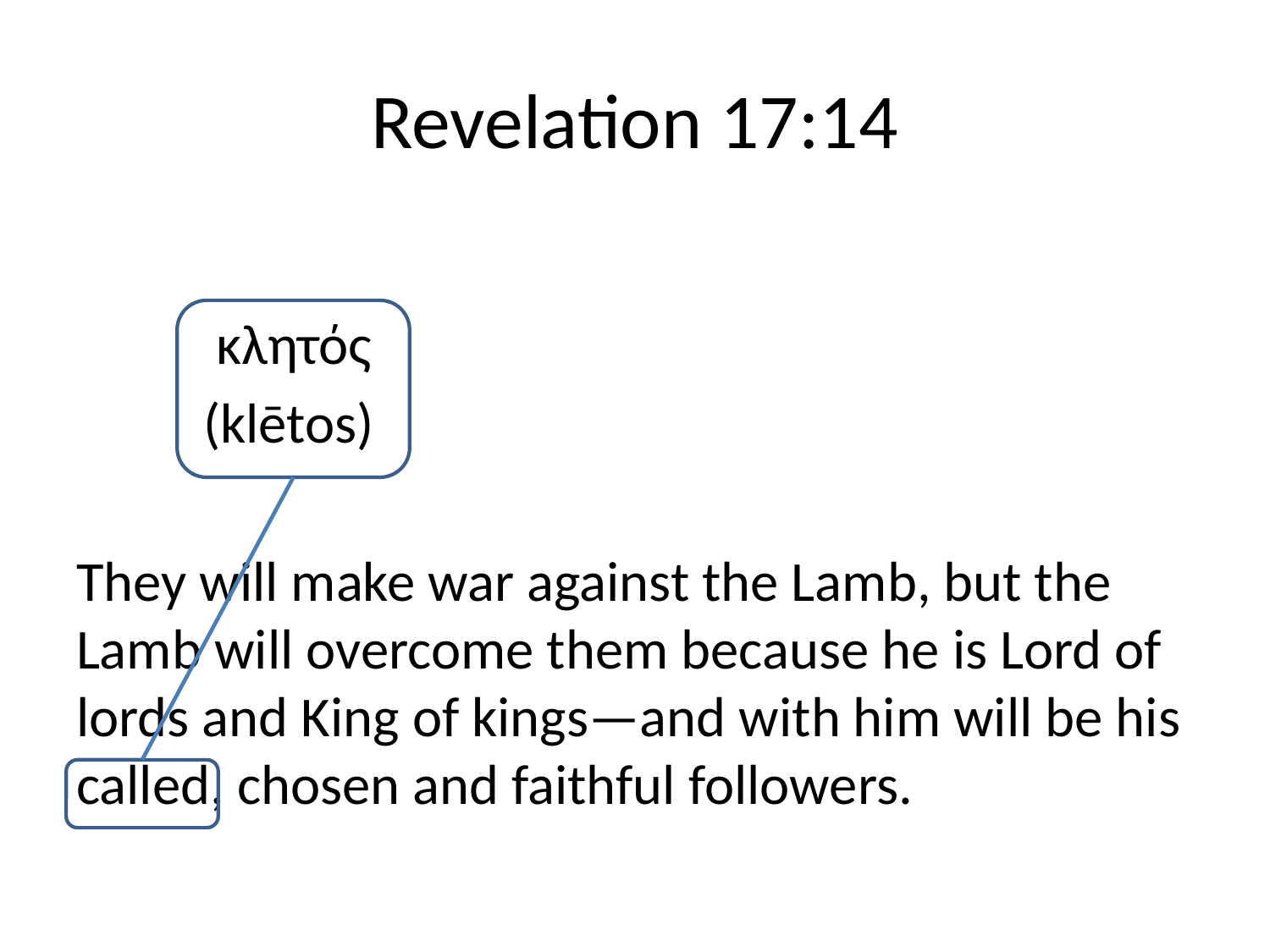

# Revelation 17:14

	 κλητός
	(klētos)

They will make war against the Lamb, but the Lamb will overcome them because he is Lord of lords and King of kings—and with him will be his called, chosen and faithful followers.